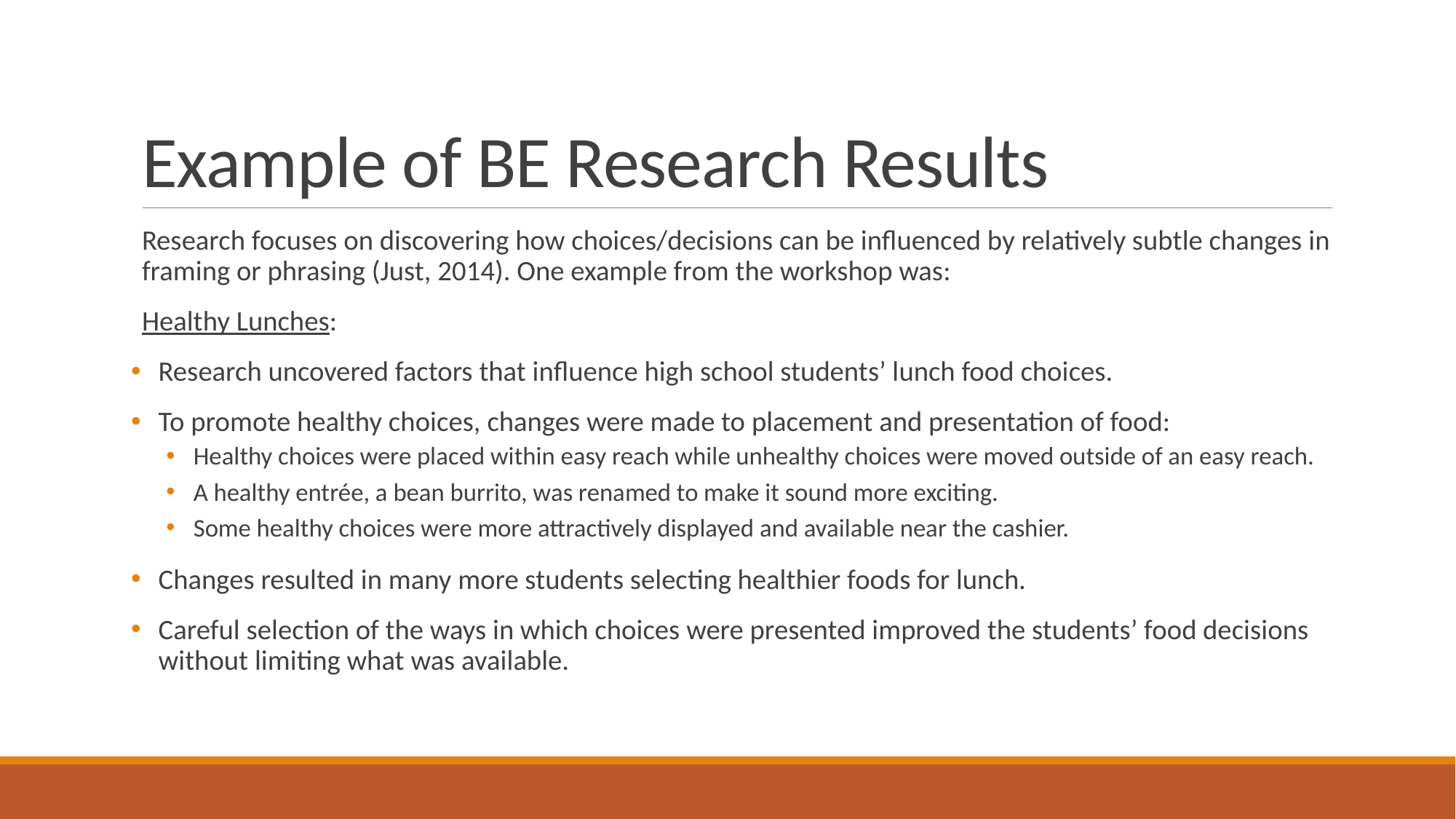

# Example of BE Research Results
Research focuses on discovering how choices/decisions can be influenced by relatively subtle changes in framing or phrasing (Just, 2014). One example from the workshop was:
Healthy Lunches:
Research uncovered factors that influence high school students’ lunch food choices.
To promote healthy choices, changes were made to placement and presentation of food:
Healthy choices were placed within easy reach while unhealthy choices were moved outside of an easy reach.
A healthy entrée, a bean burrito, was renamed to make it sound more exciting.
Some healthy choices were more attractively displayed and available near the cashier.
Changes resulted in many more students selecting healthier foods for lunch.
Careful selection of the ways in which choices were presented improved the students’ food decisions without limiting what was available.